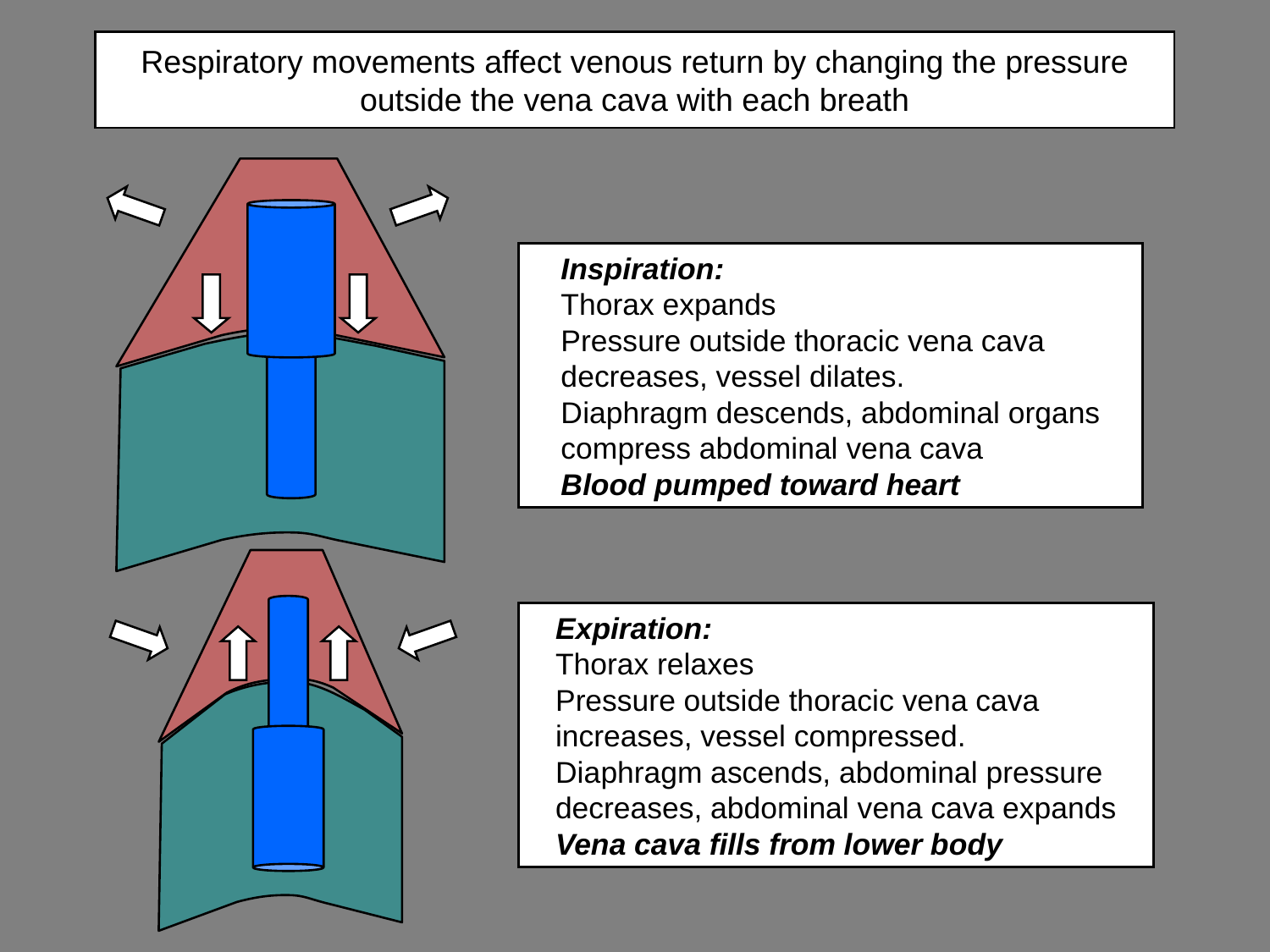

# Respiratory movements affect venous return by changing the pressure outside the vena cava with each breath

Inspiration:
Thorax expands
Pressure outside thoracic vena cava decreases, vessel dilates.
Diaphragm descends, abdominal organs compress abdominal vena cava
Blood pumped toward heart

Expiration:
Thorax relaxes
Pressure outside thoracic vena cava increases, vessel compressed.
Diaphragm ascends, abdominal pressure decreases, abdominal vena cava expands
Vena cava fills from lower body